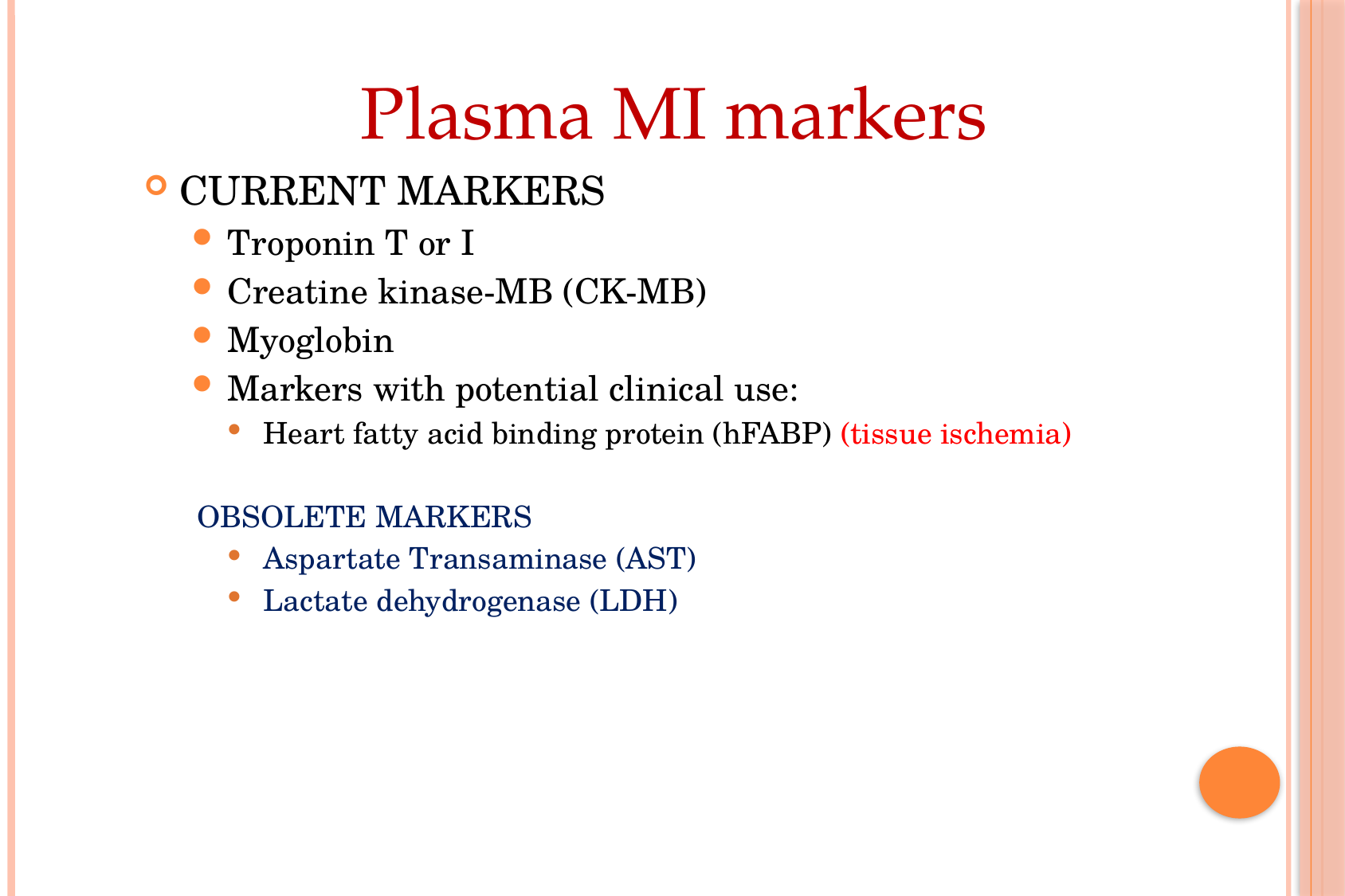

Plasma MI markers
CURRENT MARKERS
Troponin T or I
Creatine kinase-MB (CK-MB)
Myoglobin
Markers with potential clinical use:
Heart fatty acid binding protein (hFABP) (tissue ischemia)

 OBSOLETE MARKERS
Aspartate Transaminase (AST)
Lactate dehydrogenase (LDH)